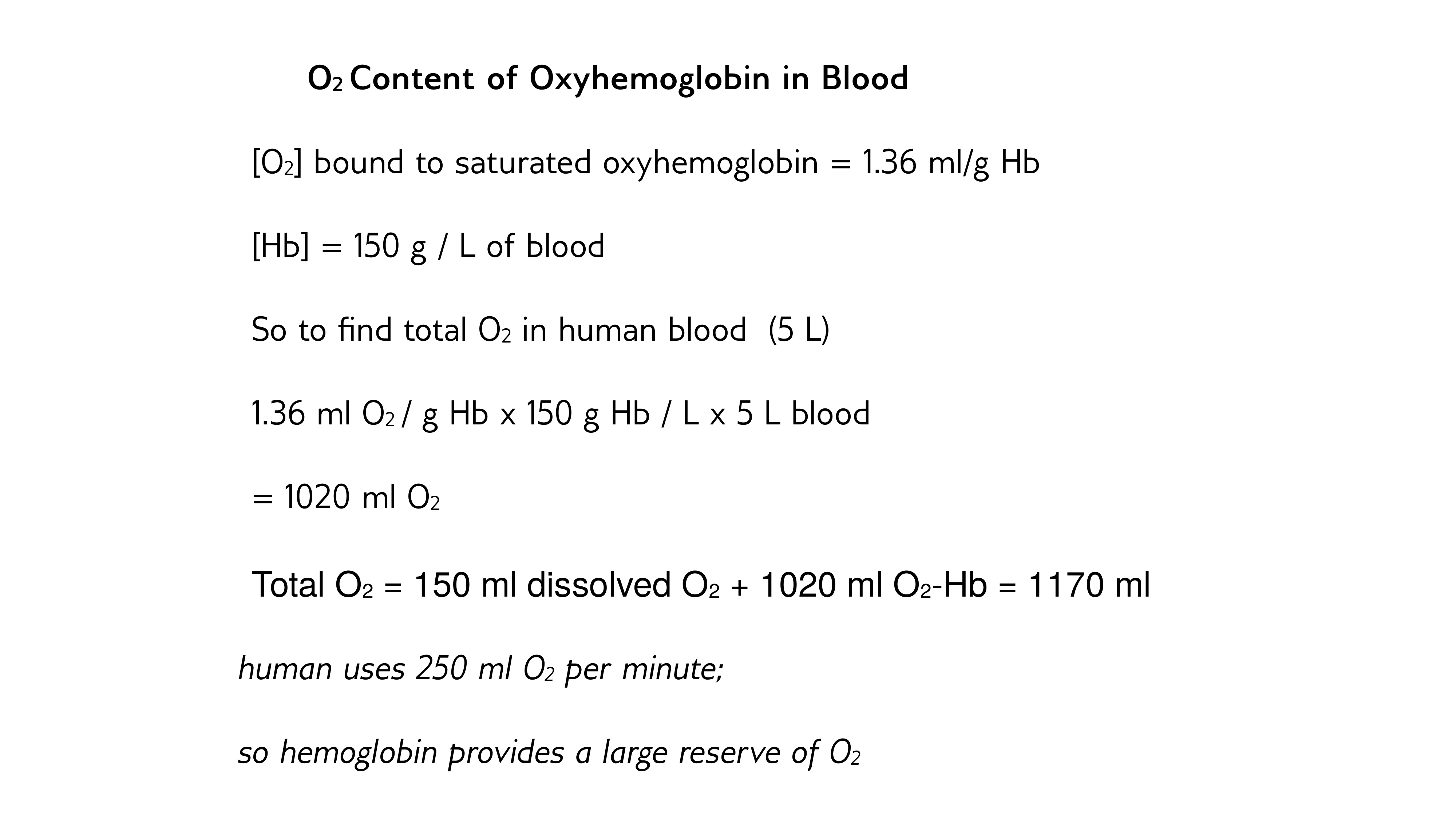

O2 Content of Oxyhemoglobin in Blood
[O2] bound to saturated oxyhemoglobin = 1.36 ml/g Hb

[Hb] = 150 g / L of blood

So to find total O2 in human blood  (5 L)

1.36 ml O2 / g Hb x 150 g Hb / L x 5 L blood

= 1020 ml O2
Total O2 = 150 ml dissolved O2 + 1020 ml O2-Hb = 1170 ml
human uses 250 ml O2 per minute;

so hemoglobin provides a large reserve of O2